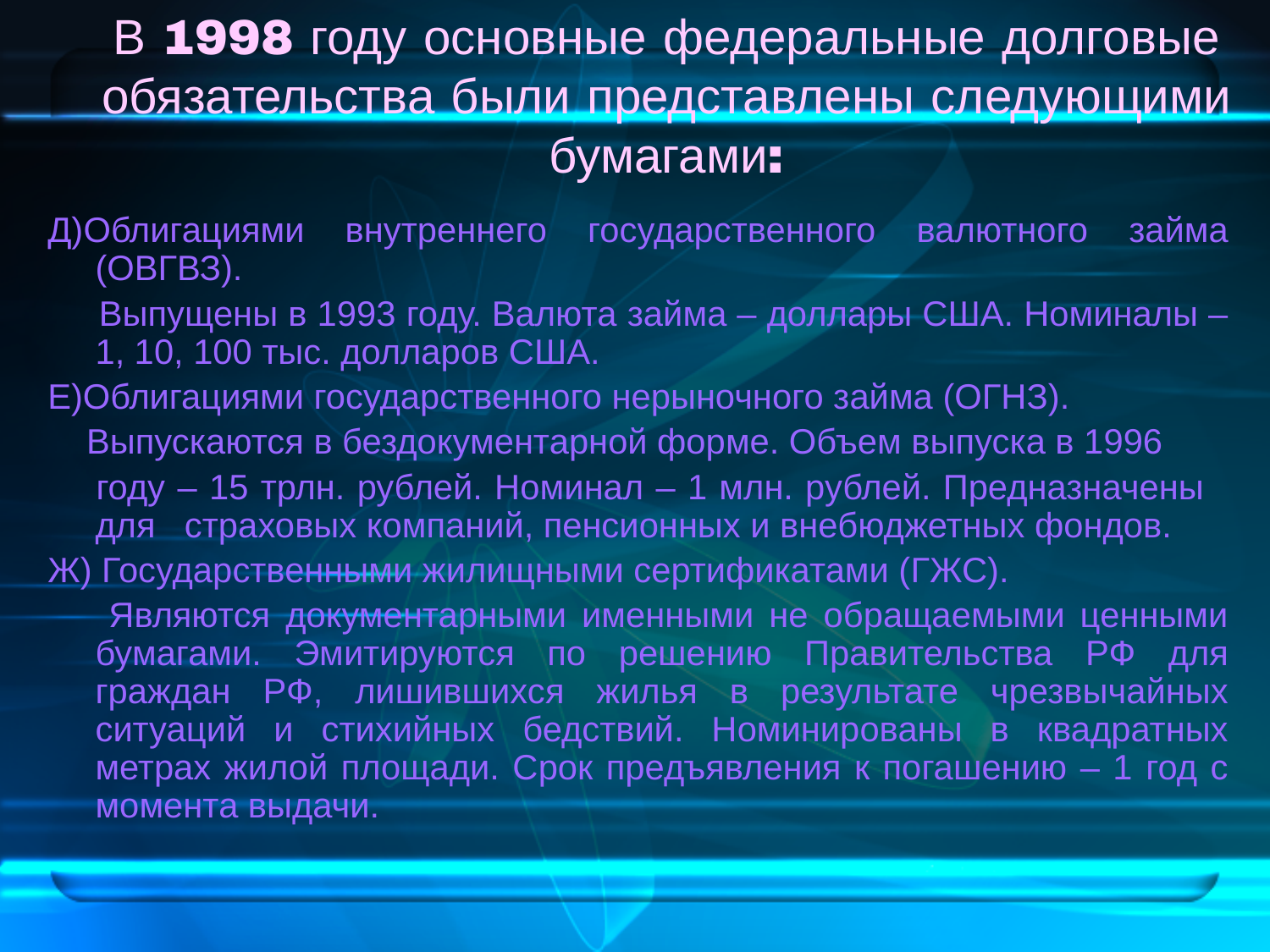

# В 1998 году основные федеральные долговые обязательства были представлены следующими бумагами:
Д)Облигациями внутреннего государственного валютного займа (ОВГВЗ).
     Выпущены в 1993 году. Валюта займа – доллары США. Номиналы – 1, 10, 100 тыс. долларов США.
Е)Облигациями государственного нерыночного займа (ОГНЗ).
    Выпускаются в бездокументарной форме. Объем выпуска в 1996
    году – 15 трлн. рублей. Номинал – 1 млн. рублей. Предназначены   для   страховых компаний, пенсионных и внебюджетных фондов.
Ж) Государственными жилищными сертификатами (ГЖС).
    Являются документарными именными не обращаемыми ценными бумагами. Эмитируются по решению Правительства РФ для граждан РФ, лишившихся жилья в результате чрезвычайных ситуаций и стихийных бедствий. Номинированы в квадратных метрах жилой площади. Срок предъявления к погашению – 1 год с момента выдачи.